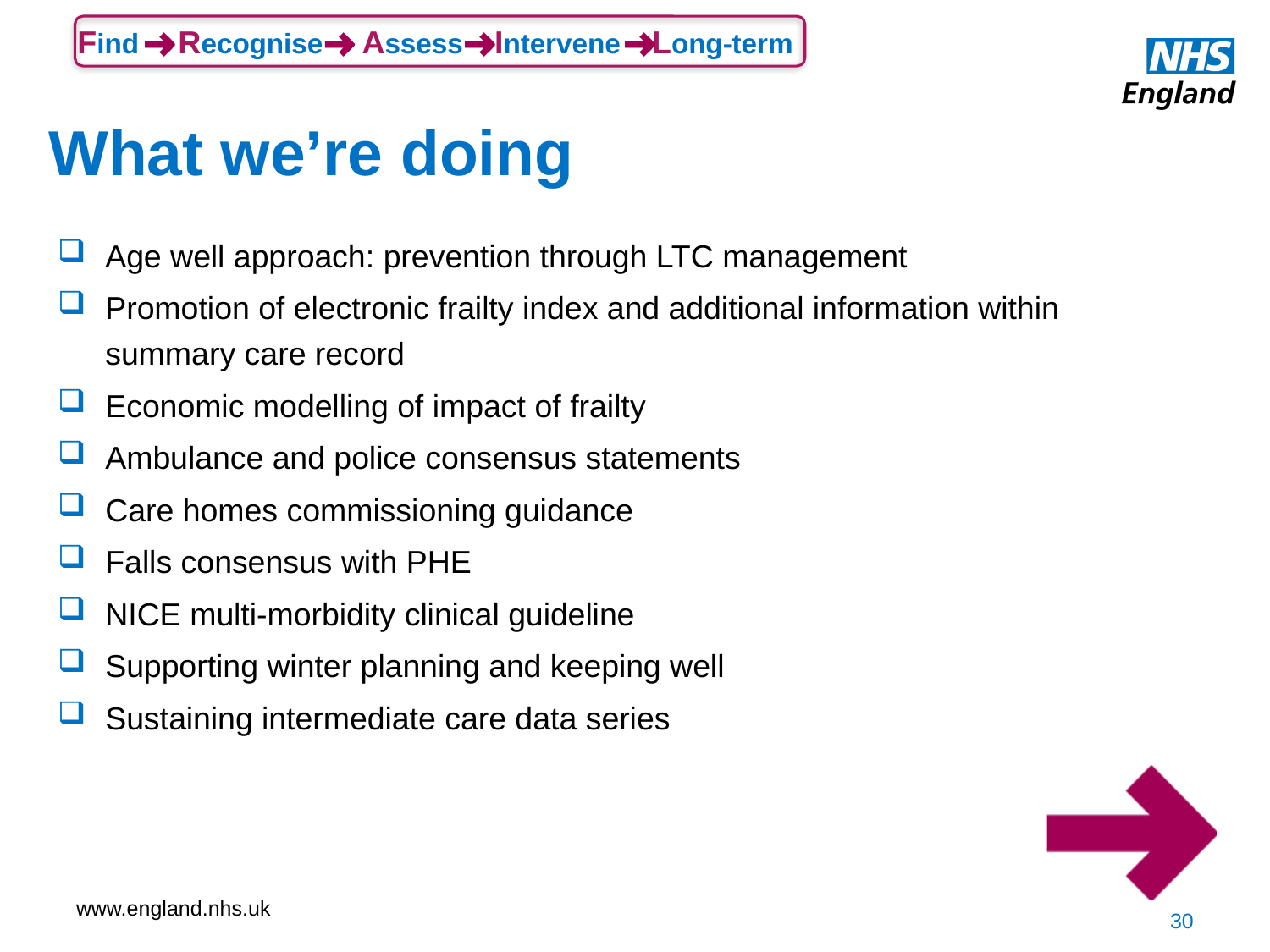

# What we’re doing
Age well approach: prevention through LTC management
Promotion of electronic frailty index and additional information within summary care record
Economic modelling of impact of frailty
Ambulance and police consensus statements
Care homes commissioning guidance
Falls consensus with PHE
NICE multi-morbidity clinical guideline
Supporting winter planning and keeping well
Sustaining intermediate care data series
30